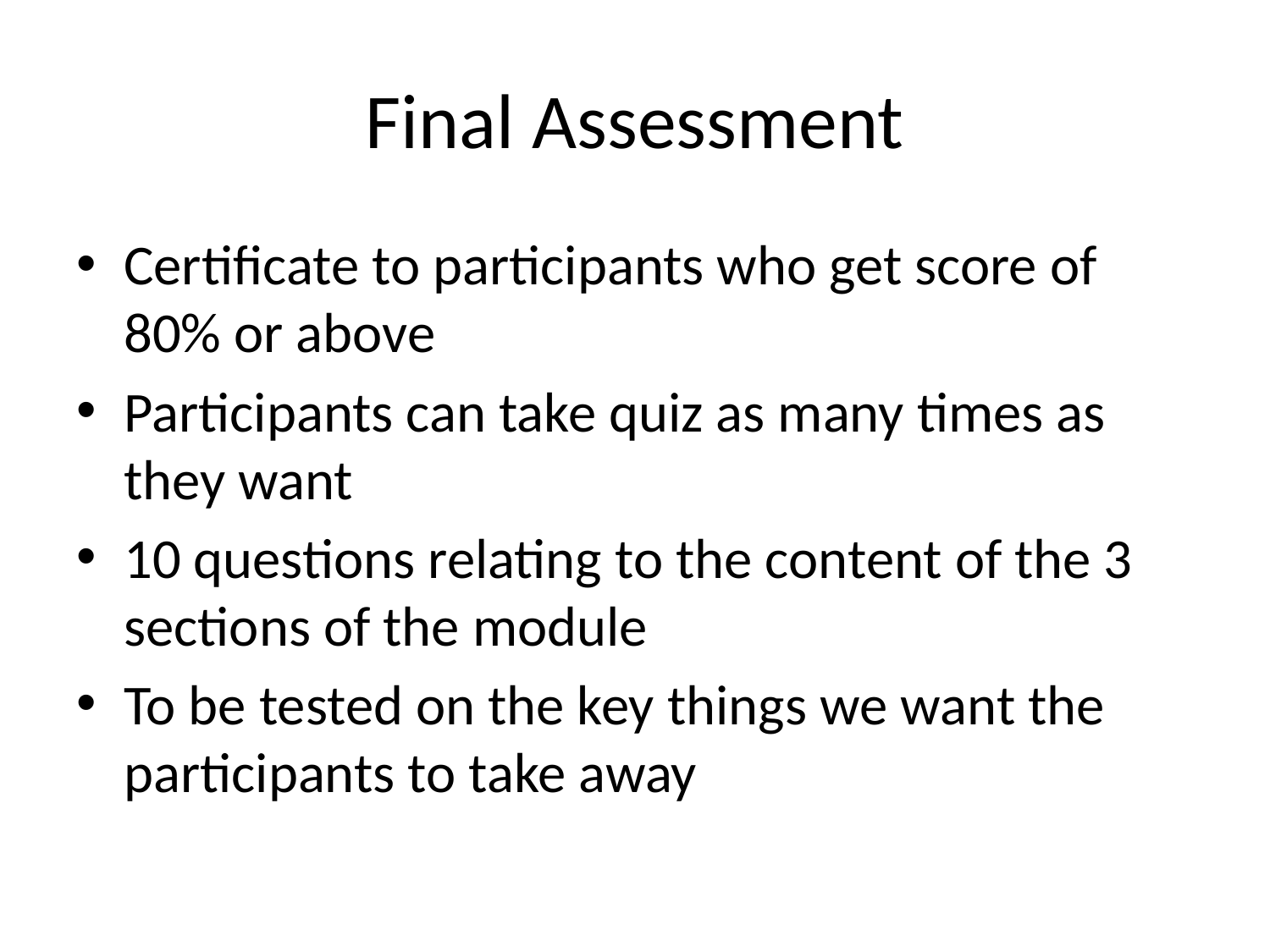

# Final Assessment
Certificate to participants who get score of 80% or above
Participants can take quiz as many times as they want
10 questions relating to the content of the 3 sections of the module
To be tested on the key things we want the participants to take away